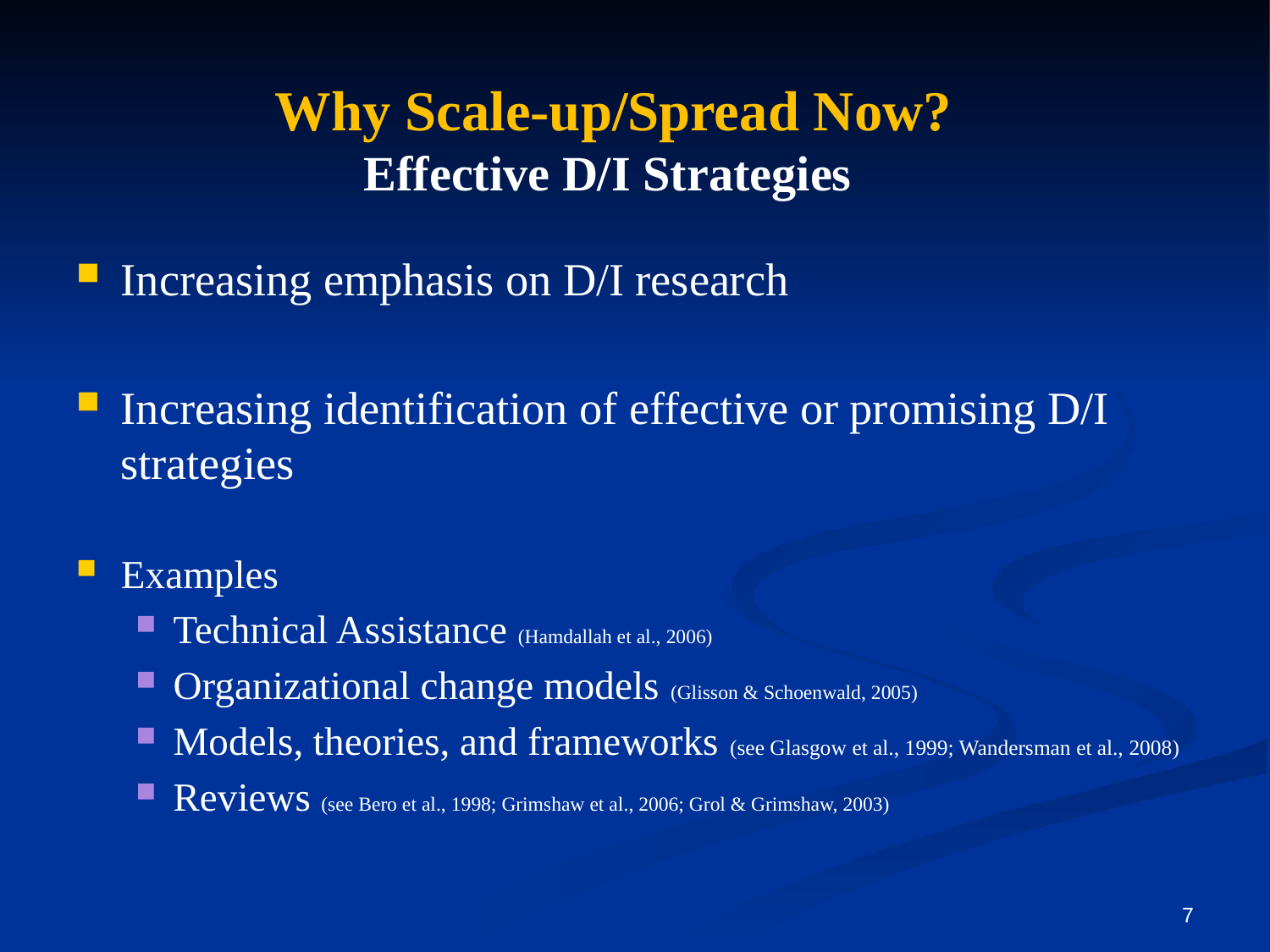

# Why Scale-up/Spread Now? Effective D/I Strategies
Increasing emphasis on D/I research

Increasing identification of effective or promising D/I strategies

Examples
Technical Assistance (Hamdallah et al., 2006)
Organizational change models (Glisson & Schoenwald, 2005)
Models, theories, and frameworks (see Glasgow et al., 1999; Wandersman et al., 2008)
Reviews (see Bero et al., 1998; Grimshaw et al., 2006; Grol & Grimshaw, 2003)
7